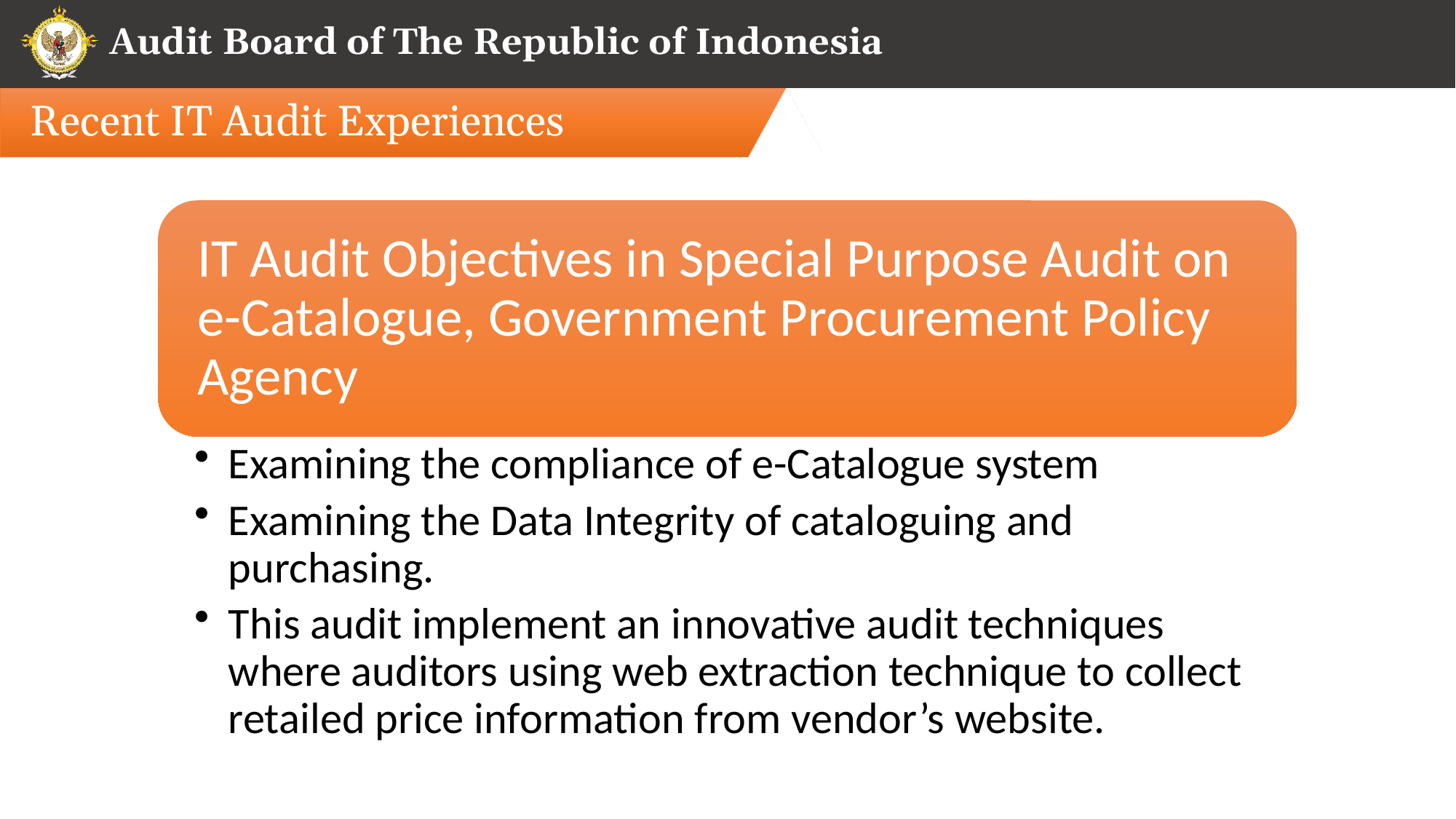

# Recent IT Audit Experiences
IT Audit Objectives in Special Purpose Audit on e-Catalogue, Government Procurement Policy Agency
Examining the compliance of e-Catalogue system
Examining the Data Integrity of cataloguing and purchasing.
This audit implement an innovative audit techniques where auditors using web extraction technique to collect retailed price information from vendor’s website.
15